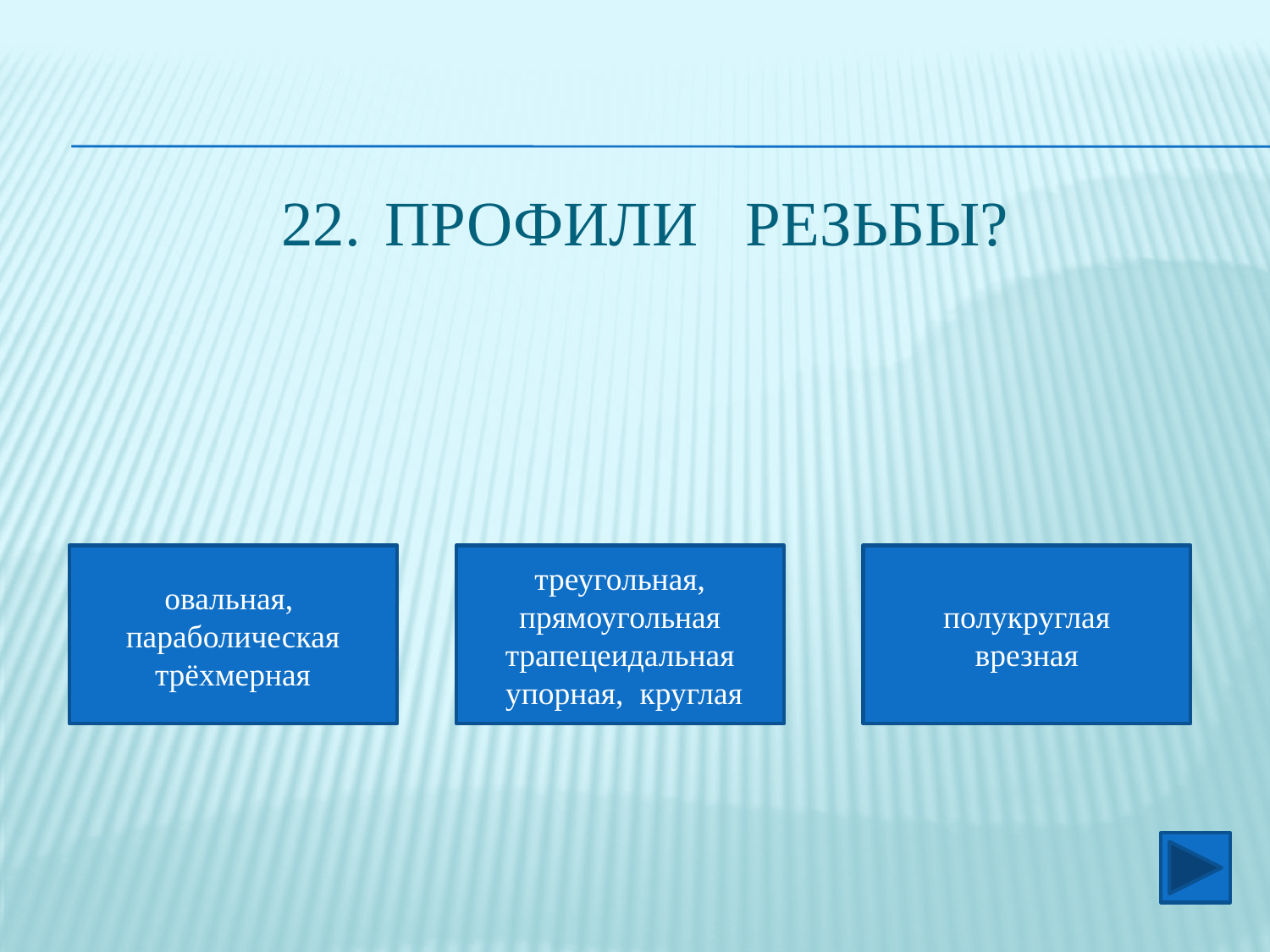

# профили   резьбы?
овальная,
параболическая трёхмерная
треугольная,
прямоугольная
трапецеидальная
 упорная,  круглая
полукруглая
врезная